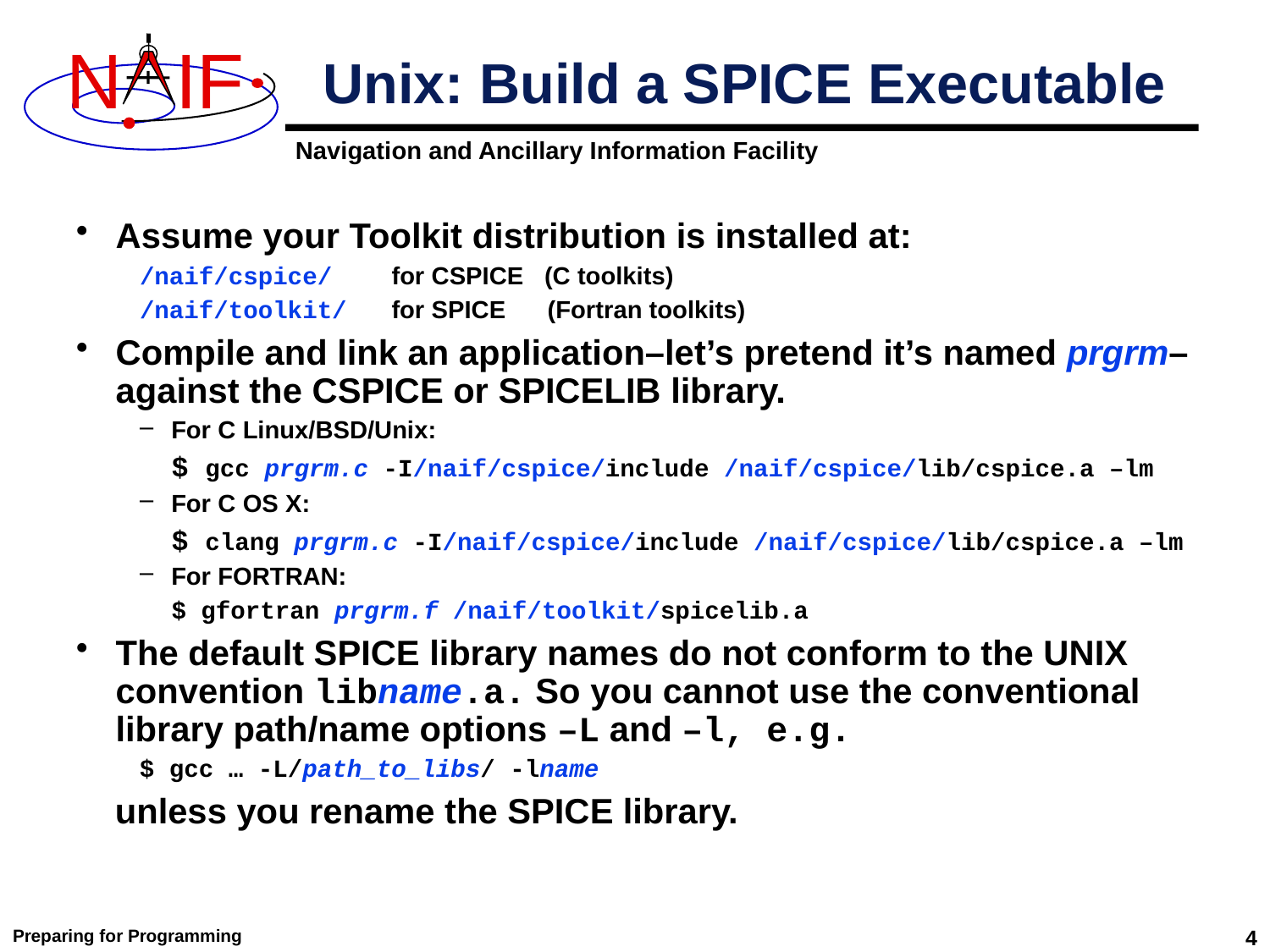

# Unix: Build a SPICE Executable
Assume your Toolkit distribution is installed at:
/naif/cspice/    for CSPICE   (C toolkits)
/naif/toolkit/   for SPICE      (Fortran toolkits)
Compile and link an application–let’s pretend it’s named prgrm–against the CSPICE or SPICELIB library.
For C Linux/BSD/Unix:
$ gcc prgrm.c -I/naif/cspice/include /naif/cspice/lib/cspice.a –lm
For C OS X:
$ clang prgrm.c -I/naif/cspice/include /naif/cspice/lib/cspice.a –lm
For FORTRAN:
$ gfortran prgrm.f /naif/toolkit/spicelib.a
The default SPICE library names do not conform to the UNIX convention libname.a. So you cannot use the conventional library path/name options –L and –l, e.g.
$ gcc … -L/path_to_libs/ -lname
    unless you rename the SPICE library.

Preparing for Programming
4